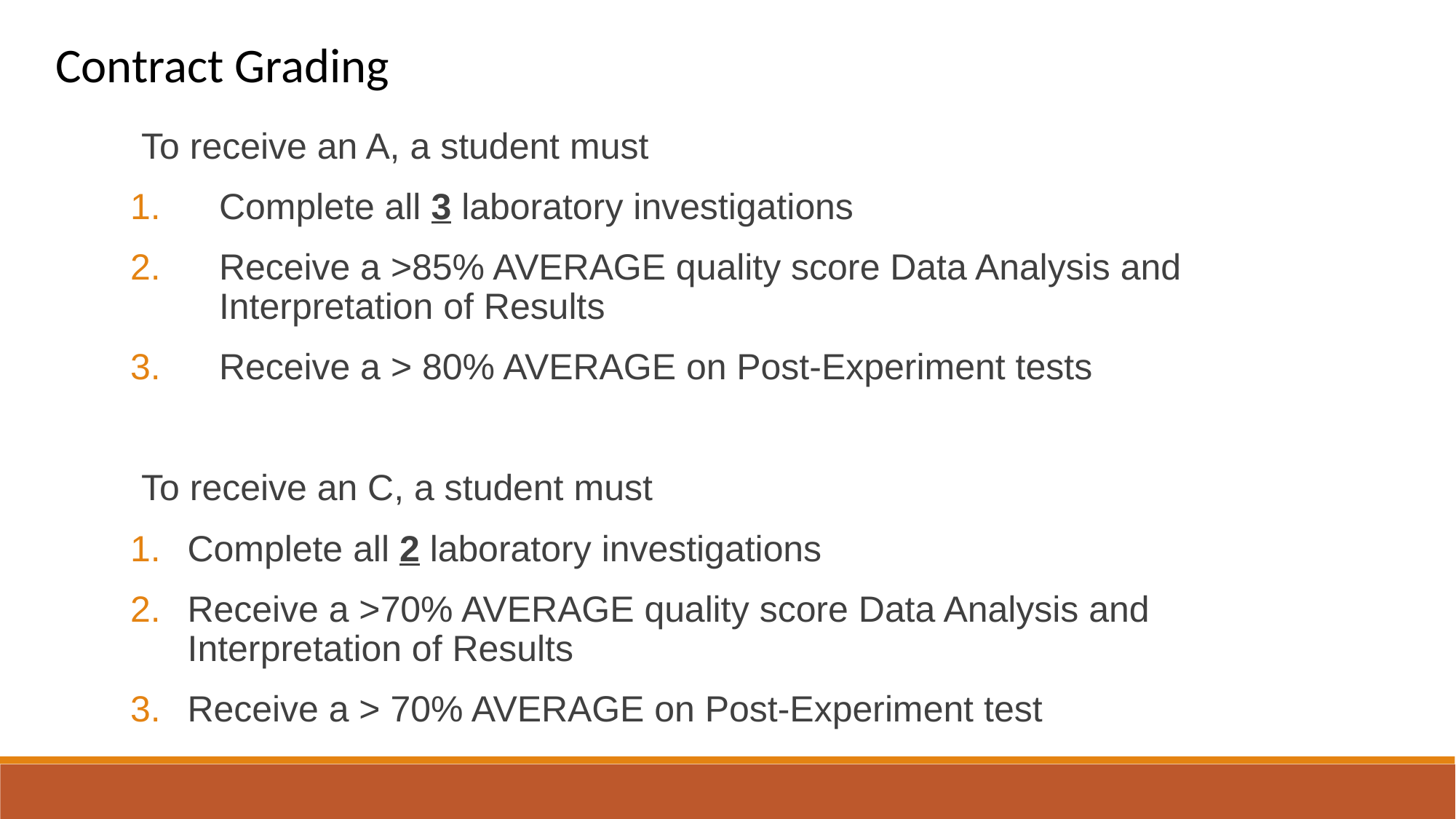

Contract Grading
To receive an A, a student must
Complete all 3 laboratory investigations
Receive a >85% AVERAGE quality score Data Analysis and Interpretation of Results
Receive a > 80% AVERAGE on Post-Experiment tests

To receive an C, a student must
Complete all 2 laboratory investigations
Receive a >70% AVERAGE quality score Data Analysis and Interpretation of Results
Receive a > 70% AVERAGE on Post-Experiment test